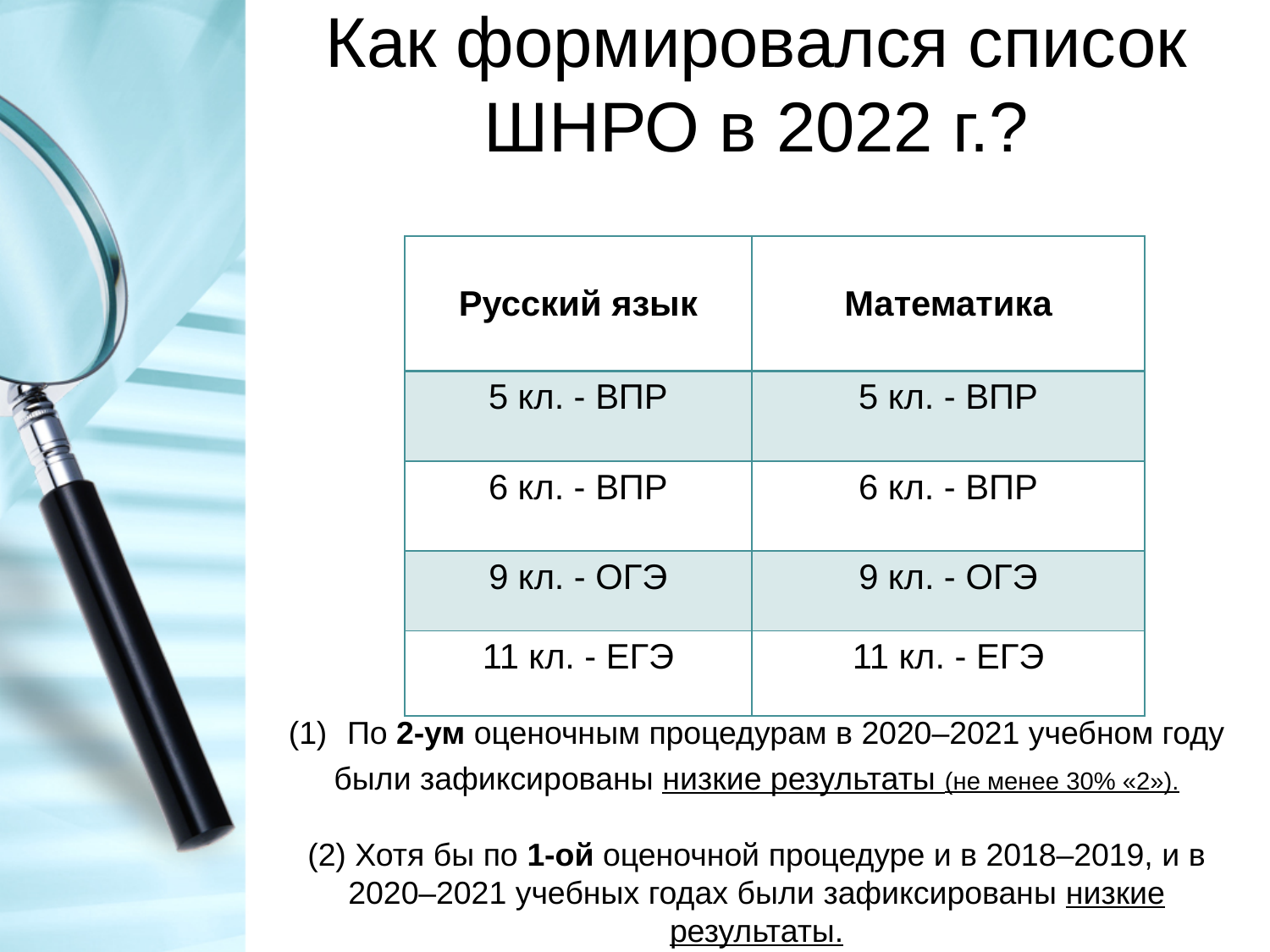

# Как формировался список ШНРО в 2022 г.? (1) По 2-ум оценочным процедурам в 2020–2021 учебном году были зафиксированы низкие результаты (не менее 30% «2»). (2) Хотя бы по 1-ой оценочной процедуре и в 2018–2019, и в 2020–2021 учебных годах были зафиксированы низкие результаты.
| Русский язык | Математика |
| --- | --- |
| 5 кл. - ВПР | 5 кл. - ВПР |
| 6 кл. - ВПР | 6 кл. - ВПР |
| 9 кл. - ОГЭ | 9 кл. - ОГЭ |
| 11 кл. - ЕГЭ | 11 кл. - ЕГЭ |